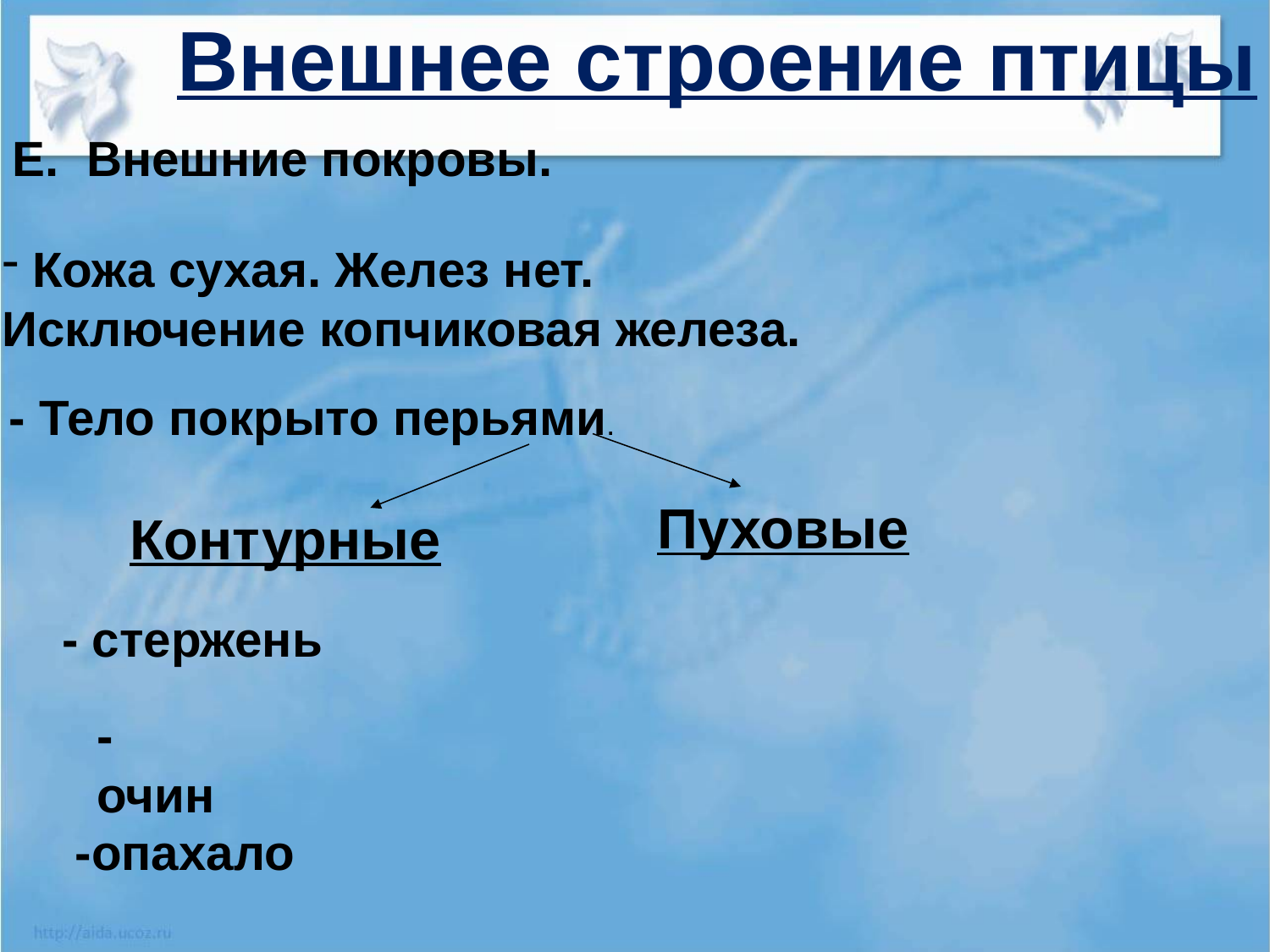

Внешнее строение птицы
Е.  Внешние покровы.
Кожа сухая. Желез нет.
Исключение копчиковая железа.
- Тело покрыто перьями.

Пуховые
Контурные

- стержень
-очин
-опахало